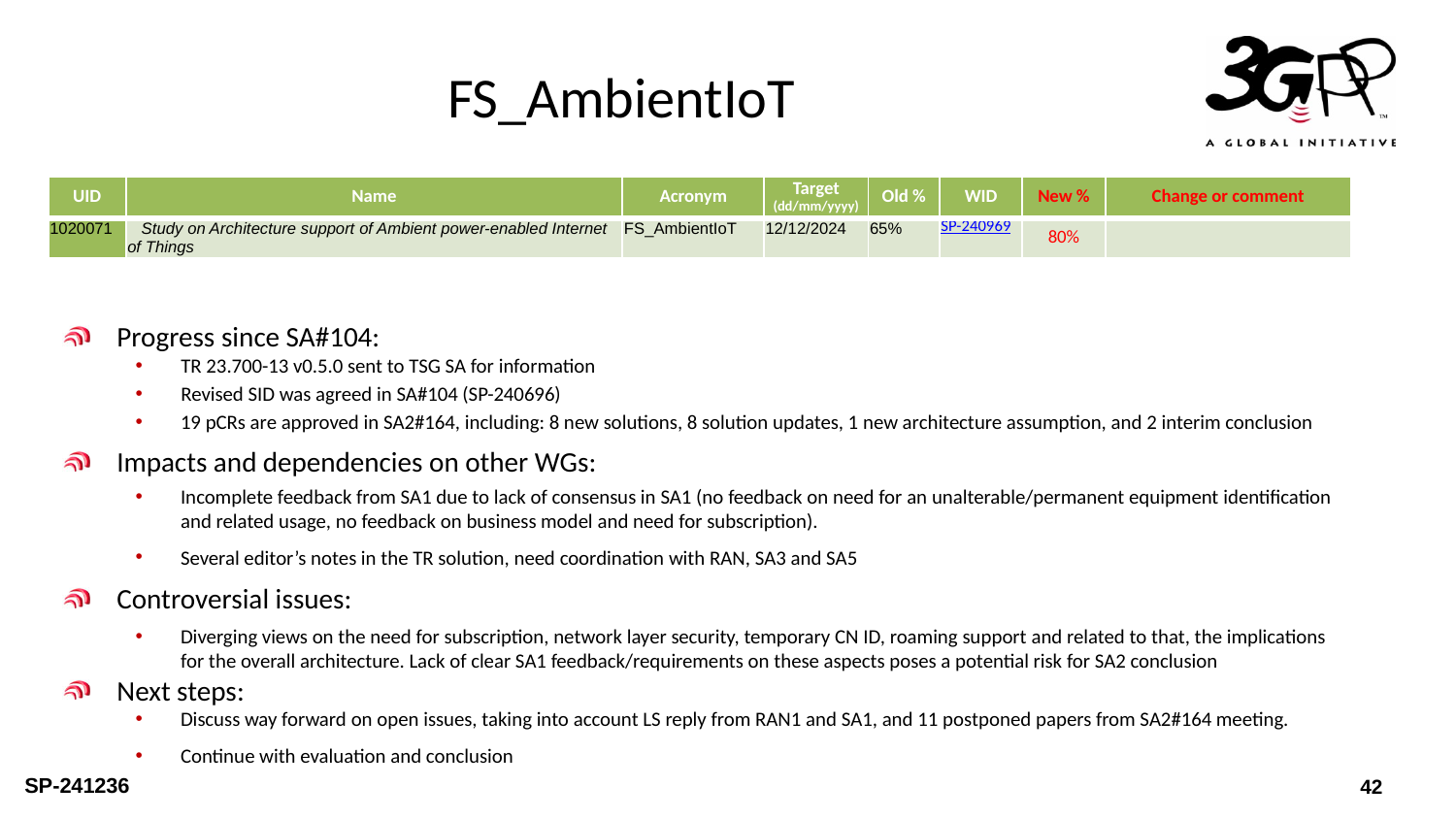

# FS_AmbientIoT
| UID | Name | Acronym | Target (dd/mm/yyyy) | Old % | WID | New % | Change or comment |
| --- | --- | --- | --- | --- | --- | --- | --- |
| 1020071 | Study on Architecture support of Ambient power-enabled Internet of Things | FS\_AmbientIoT | 12/12/2024 | 65% | SP-240969 | 80% |  |
Progress since SA#104:
TR 23.700-13 v0.5.0 sent to TSG SA for information
Revised SID was agreed in SA#104 (SP-240696)
19 pCRs are approved in SA2#164, including: 8 new solutions, 8 solution updates, 1 new architecture assumption, and 2 interim conclusion
Impacts and dependencies on other WGs:
Incomplete feedback from SA1 due to lack of consensus in SA1 (no feedback on need for an unalterable/permanent equipment identification and related usage, no feedback on business model and need for subscription).
Several editor’s notes in the TR solution, need coordination with RAN, SA3 and SA5
Controversial issues:
Diverging views on the need for subscription, network layer security, temporary CN ID, roaming support and related to that, the implications for the overall architecture. Lack of clear SA1 feedback/requirements on these aspects poses a potential risk for SA2 conclusion
Next steps:
Discuss way forward on open issues, taking into account LS reply from RAN1 and SA1, and 11 postponed papers from SA2#164 meeting.
Continue with evaluation and conclusion